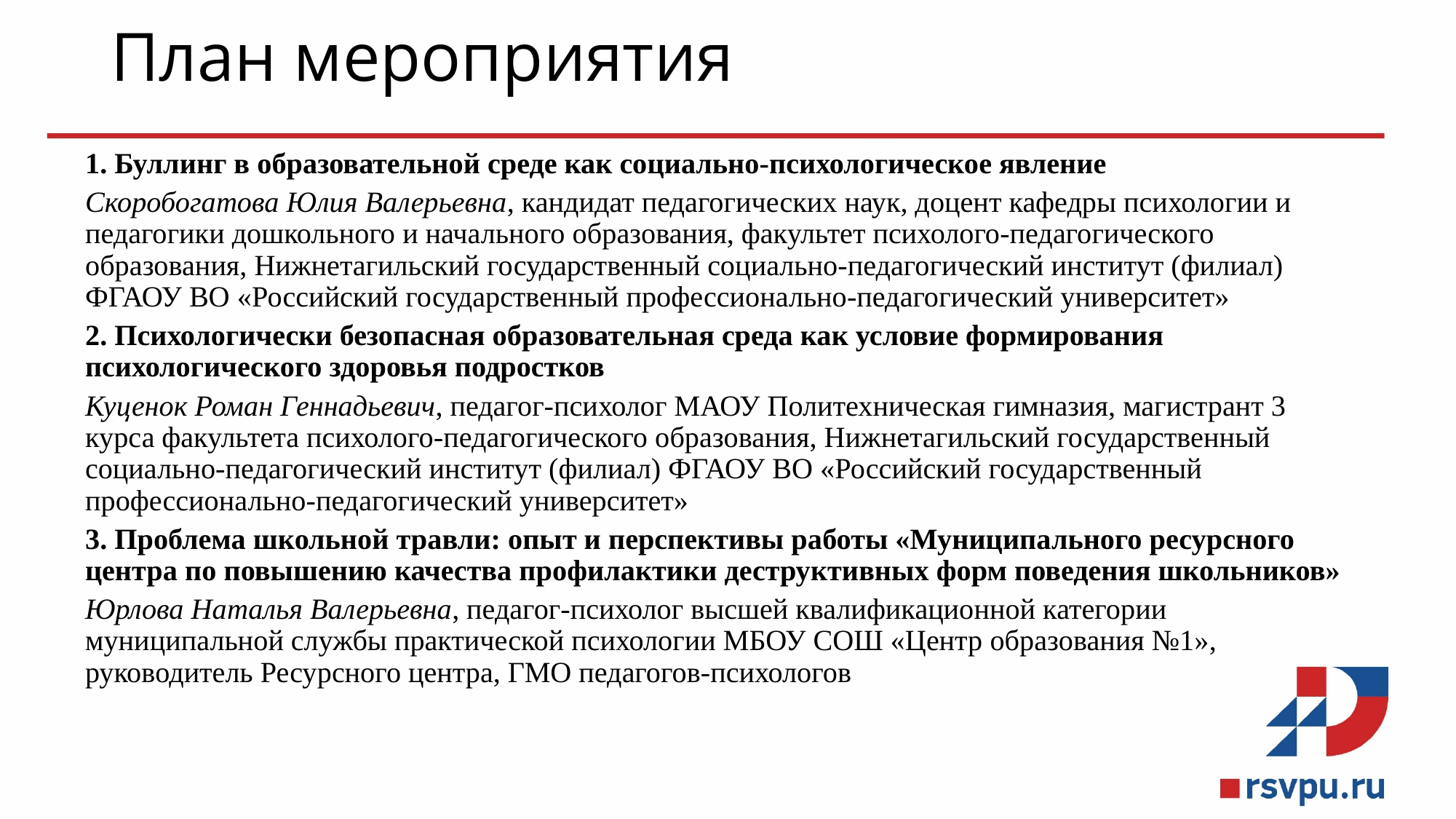

# План мероприятия
1. Буллинг в образовательной среде как социально-психологическое явление
Скоробогатова Юлия Валерьевна, кандидат педагогических наук, доцент кафедры психологии и педагогики дошкольного и начального образования, факультет психолого-педагогического образования, Нижнетагильский государственный социально-педагогический институт (филиал) ФГАОУ ВО «Российский государственный профессионально-педагогический университет»
2. Психологически безопасная образовательная среда как условие формирования психологического здоровья подростков
Куценок Роман Геннадьевич, педагог-психолог МАОУ Политехническая гимназия, магистрант 3 курса факультета психолого-педагогического образования, Нижнетагильский государственный социально-педагогический институт (филиал) ФГАОУ ВО «Российский государственный профессионально-педагогический университет»
3. Проблема школьной травли: опыт и перспективы работы «Муниципального ресурсного центра по повышению качества профилактики деструктивных форм поведения школьников»
Юрлова Наталья Валерьевна, педагог-психолог высшей квалификационной категории муниципальной службы практической психологии МБОУ СОШ «Центр образования №1», руководитель Ресурсного центра, ГМО педагогов-психологов